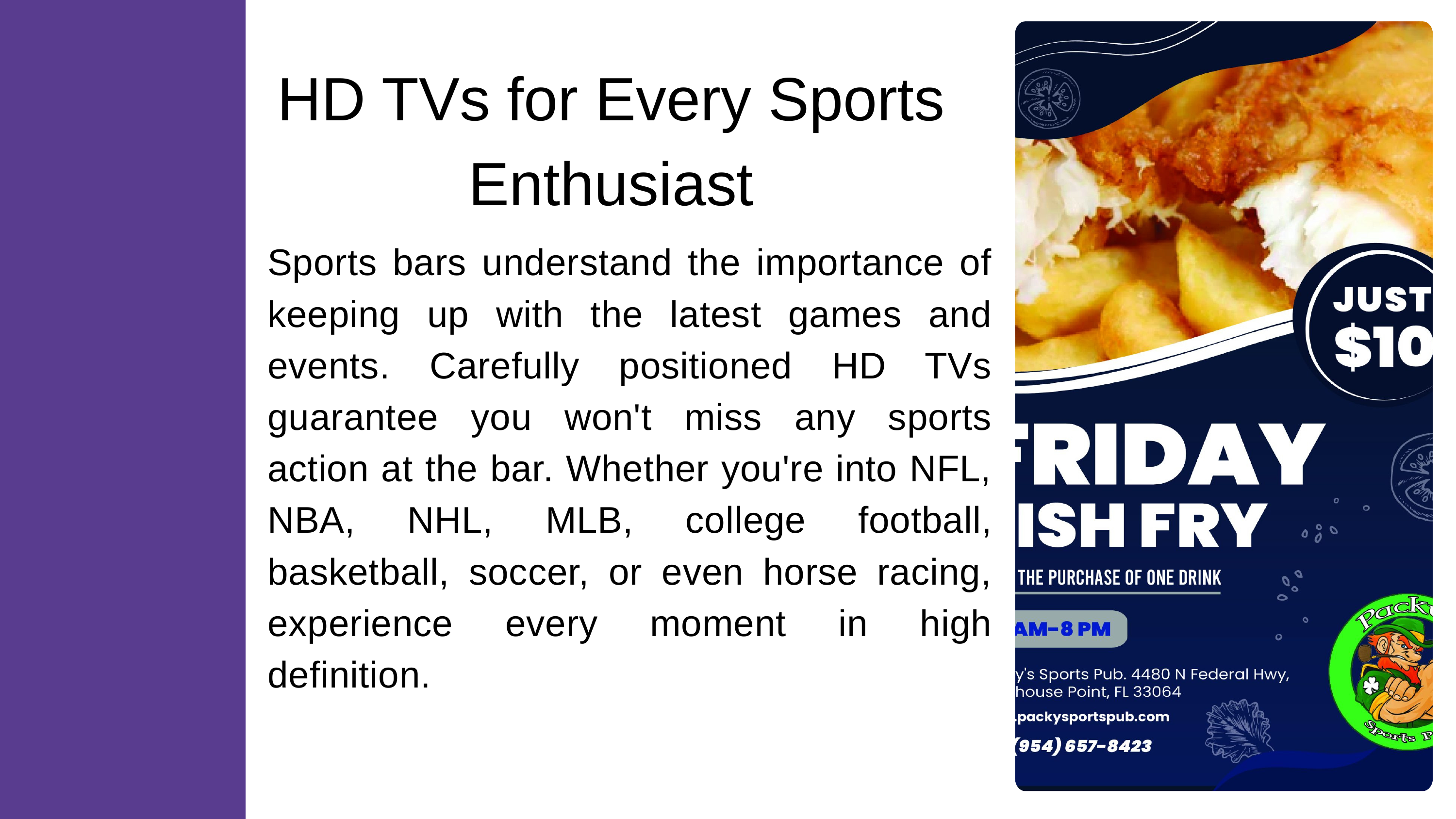

HD TVs for Every Sports Enthusiast
Sports bars understand the importance of keeping up with the latest games and events. Carefully positioned HD TVs guarantee you won't miss any sports action at the bar. Whether you're into NFL, NBA, NHL, MLB, college football, basketball, soccer, or even horse racing, experience every moment in high definition.